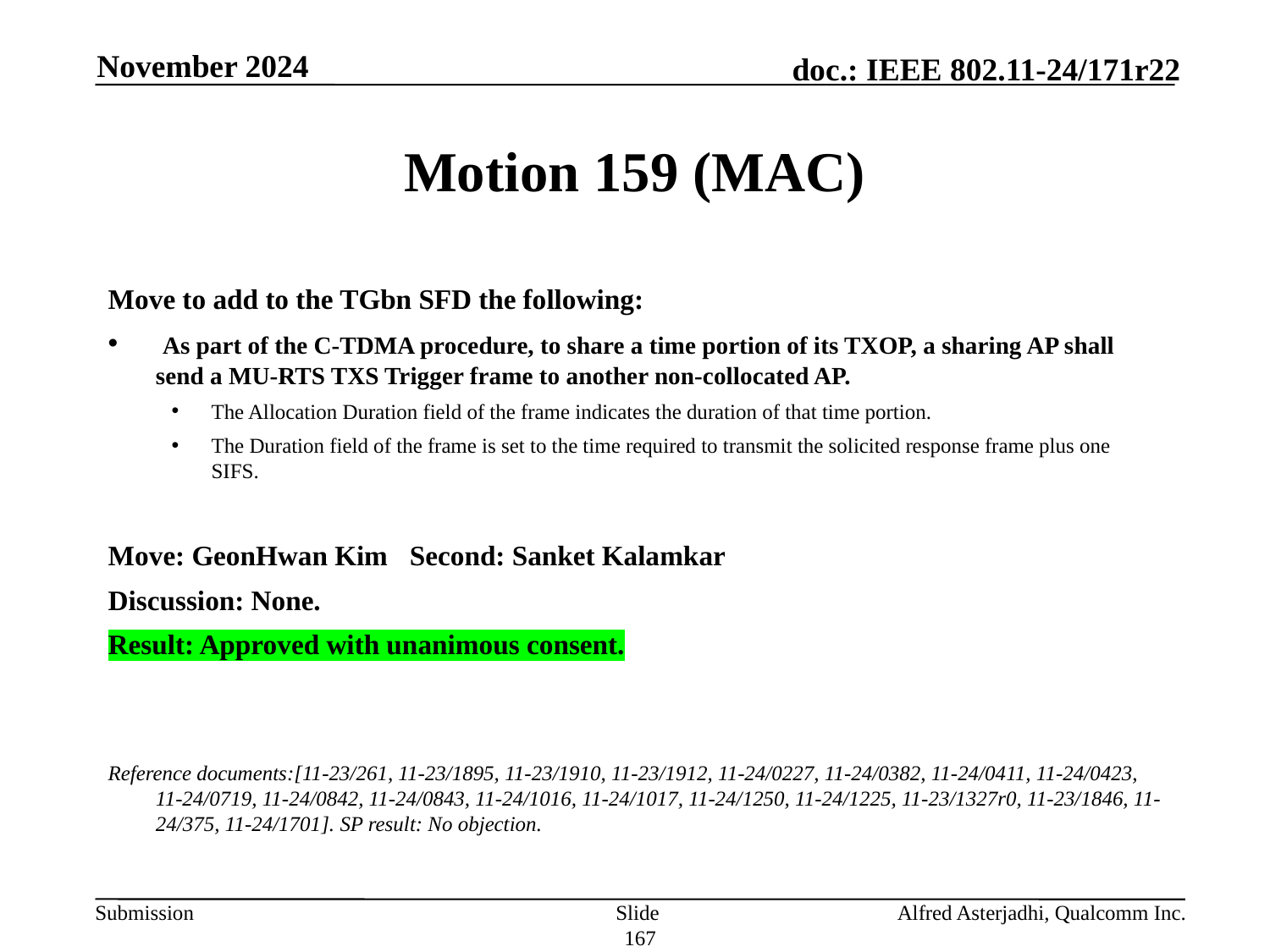

November 2024
# Motion 159 (MAC)
Move to add to the TGbn SFD the following:
 As part of the C-TDMA procedure, to share a time portion of its TXOP, a sharing AP shall send a MU-RTS TXS Trigger frame to another non-collocated AP.
The Allocation Duration field of the frame indicates the duration of that time portion.
The Duration field of the frame is set to the time required to transmit the solicited response frame plus one SIFS.

Move: GeonHwan Kim	Second: Sanket Kalamkar
Discussion: None.
Result: Approved with unanimous consent.

Reference documents:[11-23/261, 11-23/1895, 11-23/1910, 11-23/1912, 11-24/0227, 11-24/0382, 11-24/0411, 11-24/0423, 11-24/0719, 11-24/0842, 11-24/0843, 11-24/1016, 11-24/1017, 11-24/1250, 11-24/1225, 11-23/1327r0, 11-23/1846, 11-24/375, 11-24/1701]. SP result: No objection.

Slide 167
Alfred Asterjadhi, Qualcomm Inc.